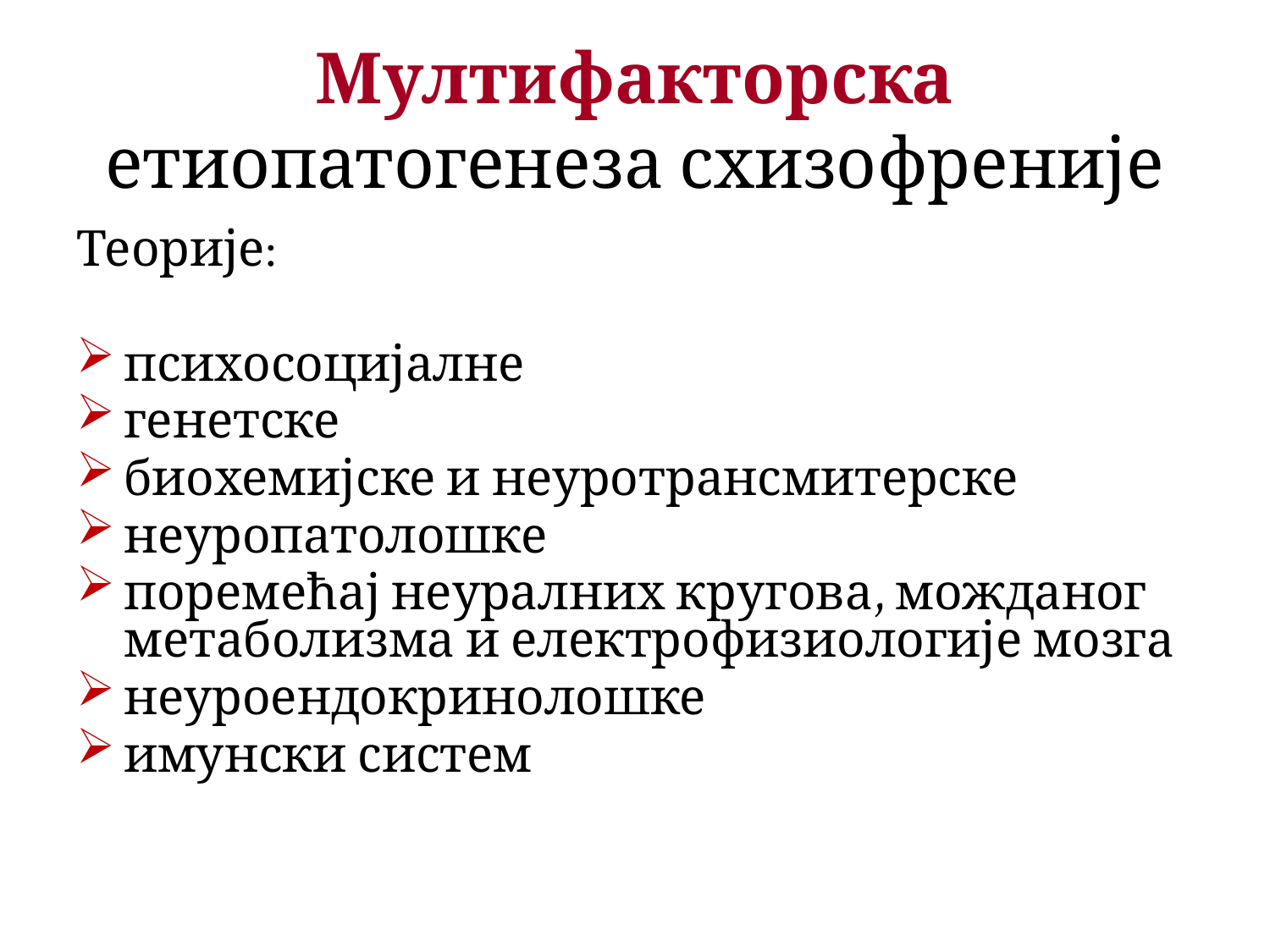

# Мултифакторска етиопатогенеза схизофреније
Теорије:

психосоцијалне
генетске
биохемијске и неуротрансмитерске
неуропатолошке
поремећај неуралних кругова, можданог метаболизма и електрофизиологије мозга
неуроендокринолошке
имунски систем